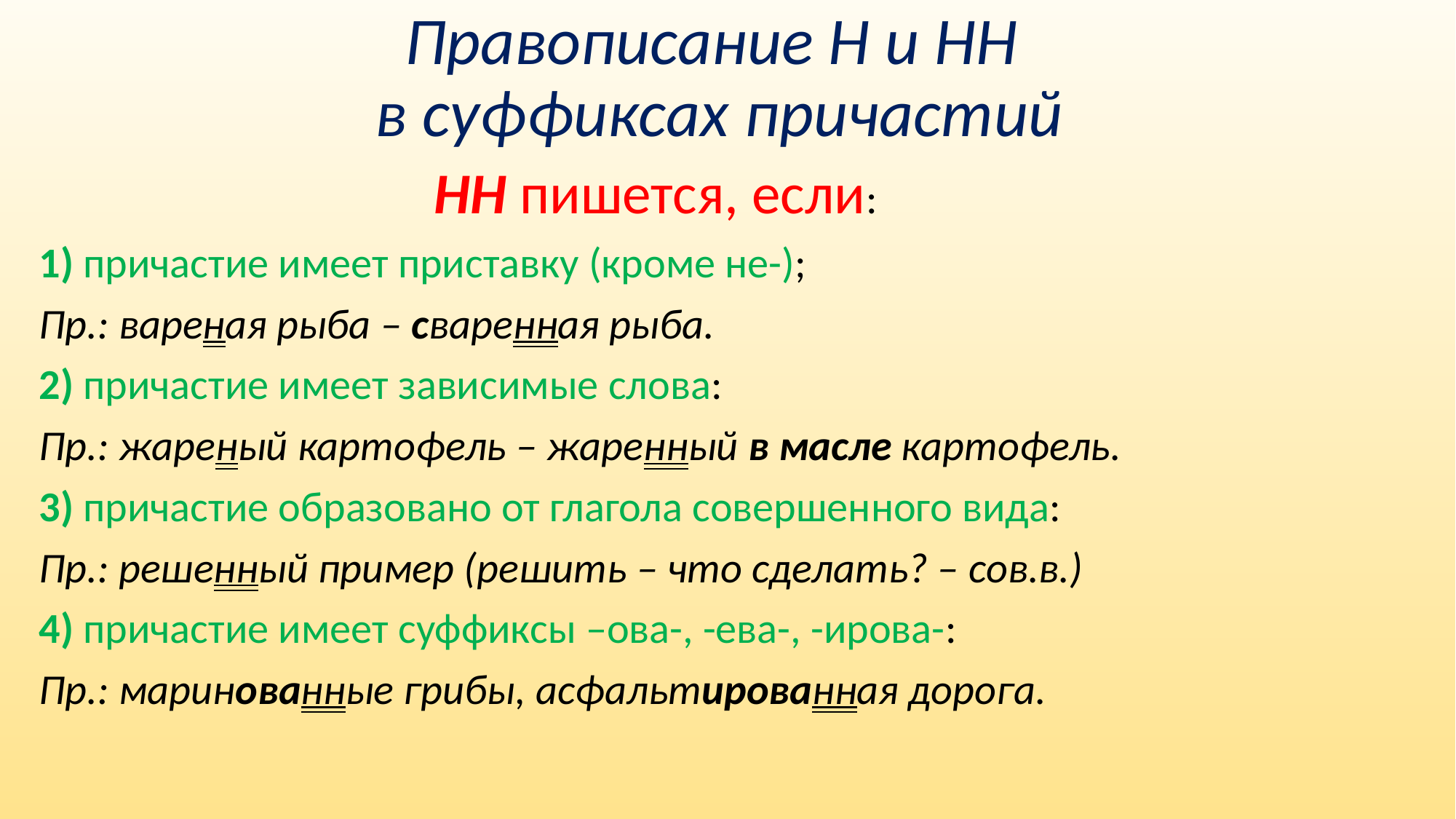

# Правописание Н и НН в суффиксах причастий
НН пишется, если:
1) причастие имеет приставку (кроме не-);
Пр.: вареная рыба – сваренная рыба.
2) причастие имеет зависимые слова:
Пр.: жареный картофель – жаренный в масле картофель.
3) причастие образовано от глагола совершенного вида:
Пр.: решенный пример (решить – что сделать? – сов.в.)
4) причастие имеет суффиксы –ова-, -ева-, -ирова-:
Пр.: маринованные грибы, асфальтированная дорога.